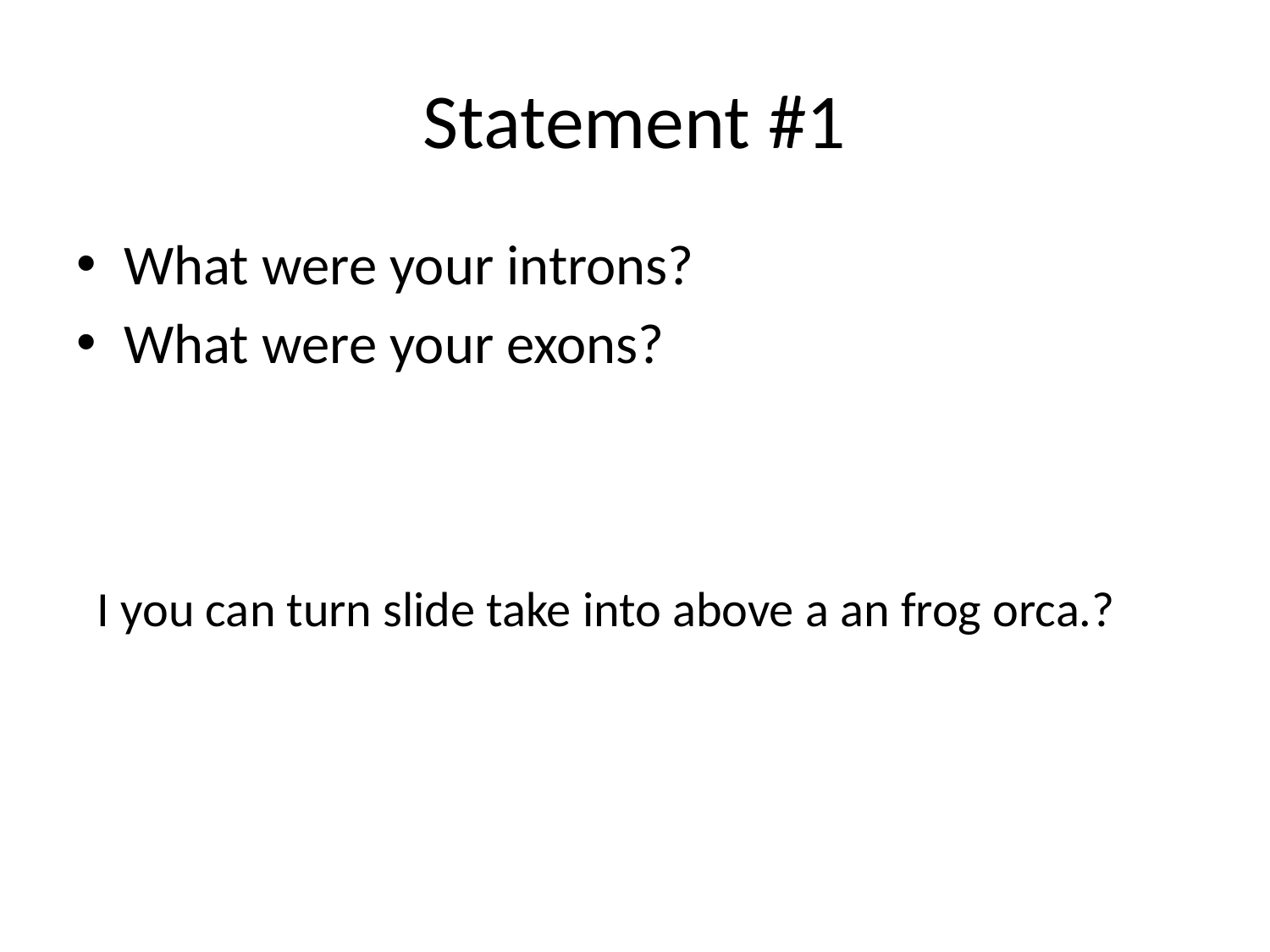

# Statement #1
What were your introns?
What were your exons?
I you can turn slide take into above a an frog orca.?